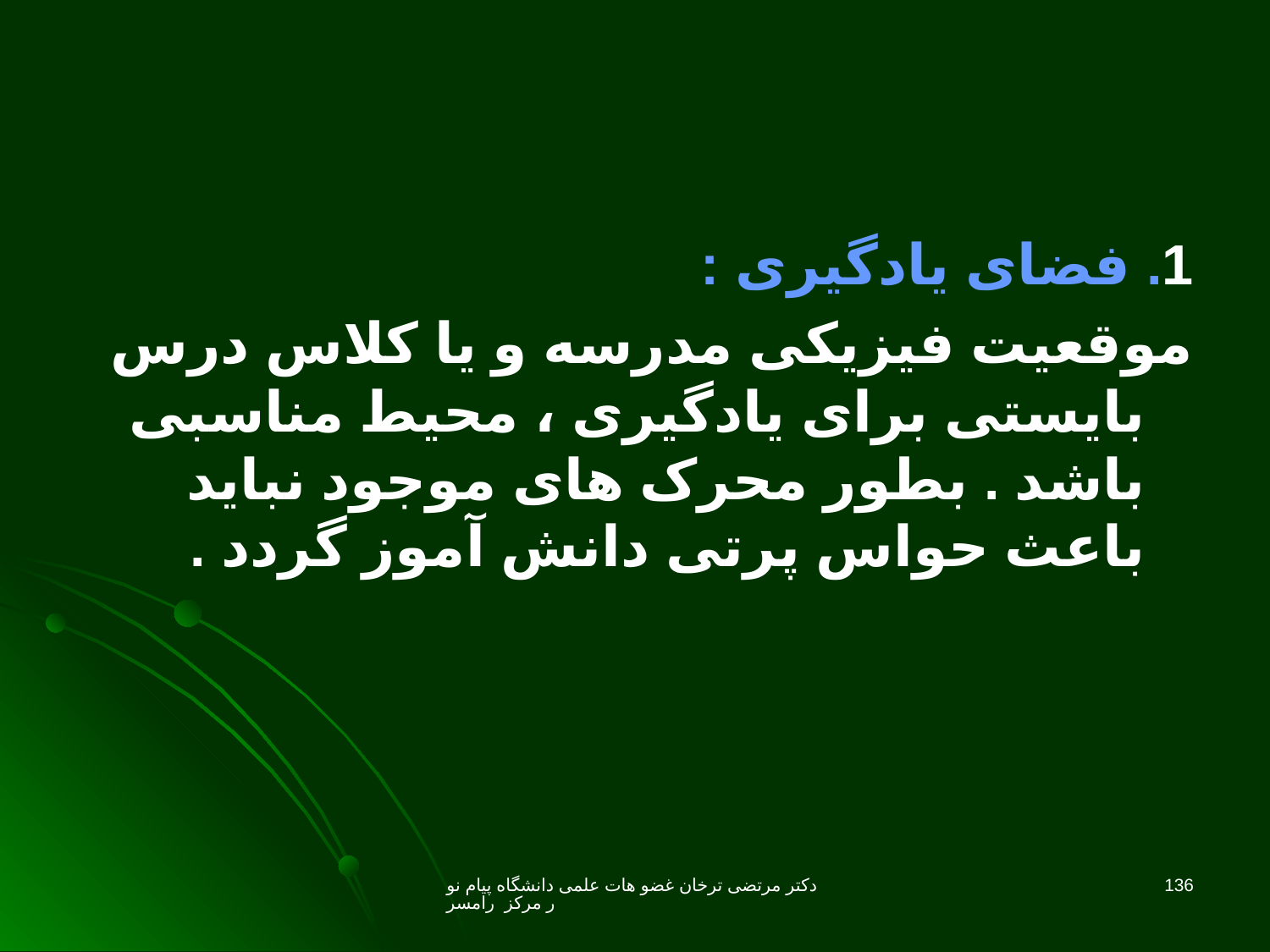

1. فضای یادگیری :
موقعیت فیزیکی مدرسه و یا کلاس درس بایستی برای یادگیری ، محیط مناسبی باشد . بطور محرک های موجود نباید باعث حواس پرتی دانش آموز گردد .
دکتر مرتضی ترخان غضو هات علمی دانشگاه پیام نور مرکز رامسر
136